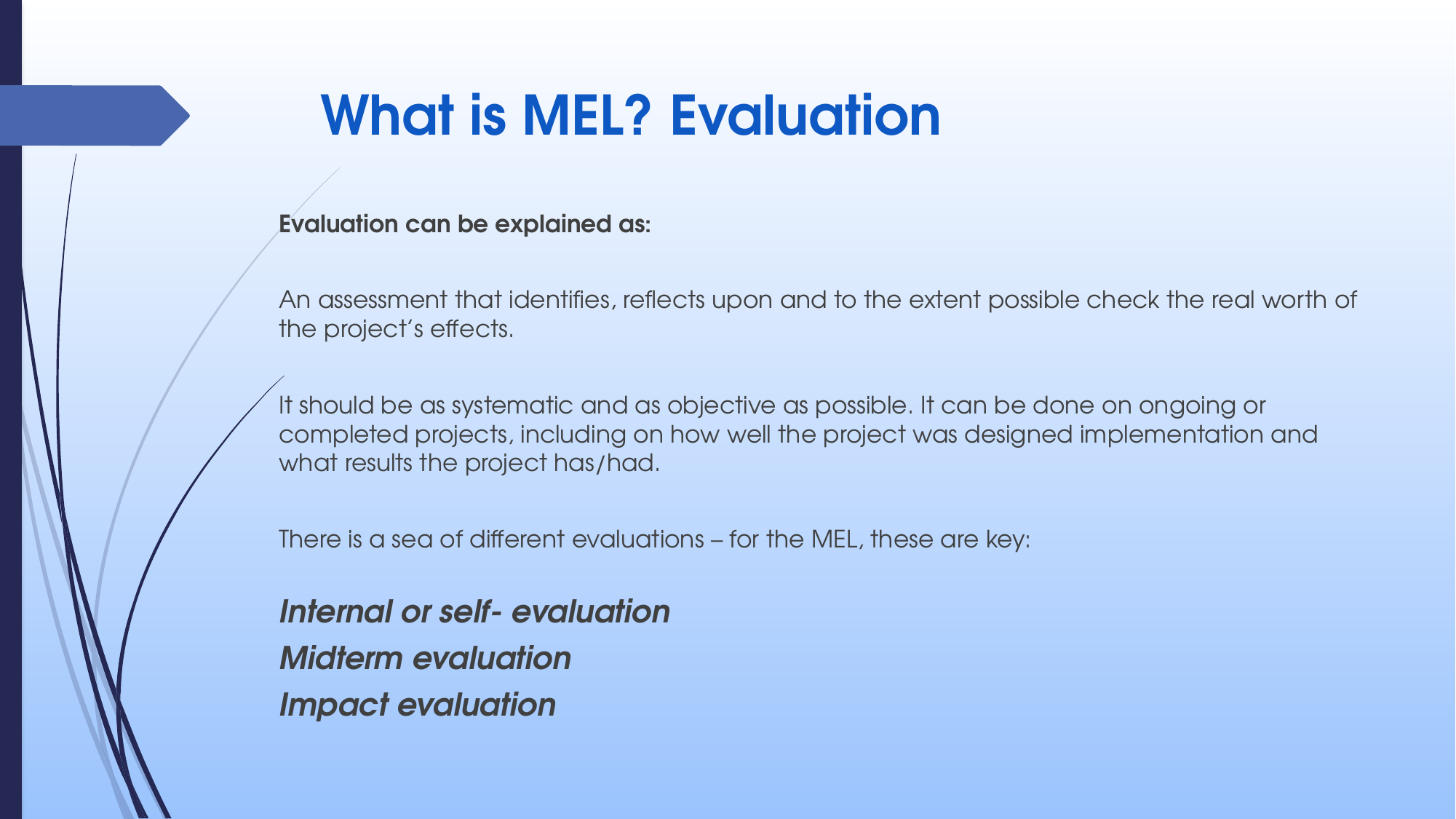

# What is MEL? Evaluation
Evaluation can be explained as:

An assessment that identifies, reflects upon and to the extent possible check the real worth of the project’s effects.

It should be as systematic and as objective as possible. It can be done on ongoing or completed projects, including on how well the project was designed implementation and what results the project has/had.

There is a sea of different evaluations – for the MEL, these are key:

Internal or self- evaluation
Midterm evaluation
Impact evaluation